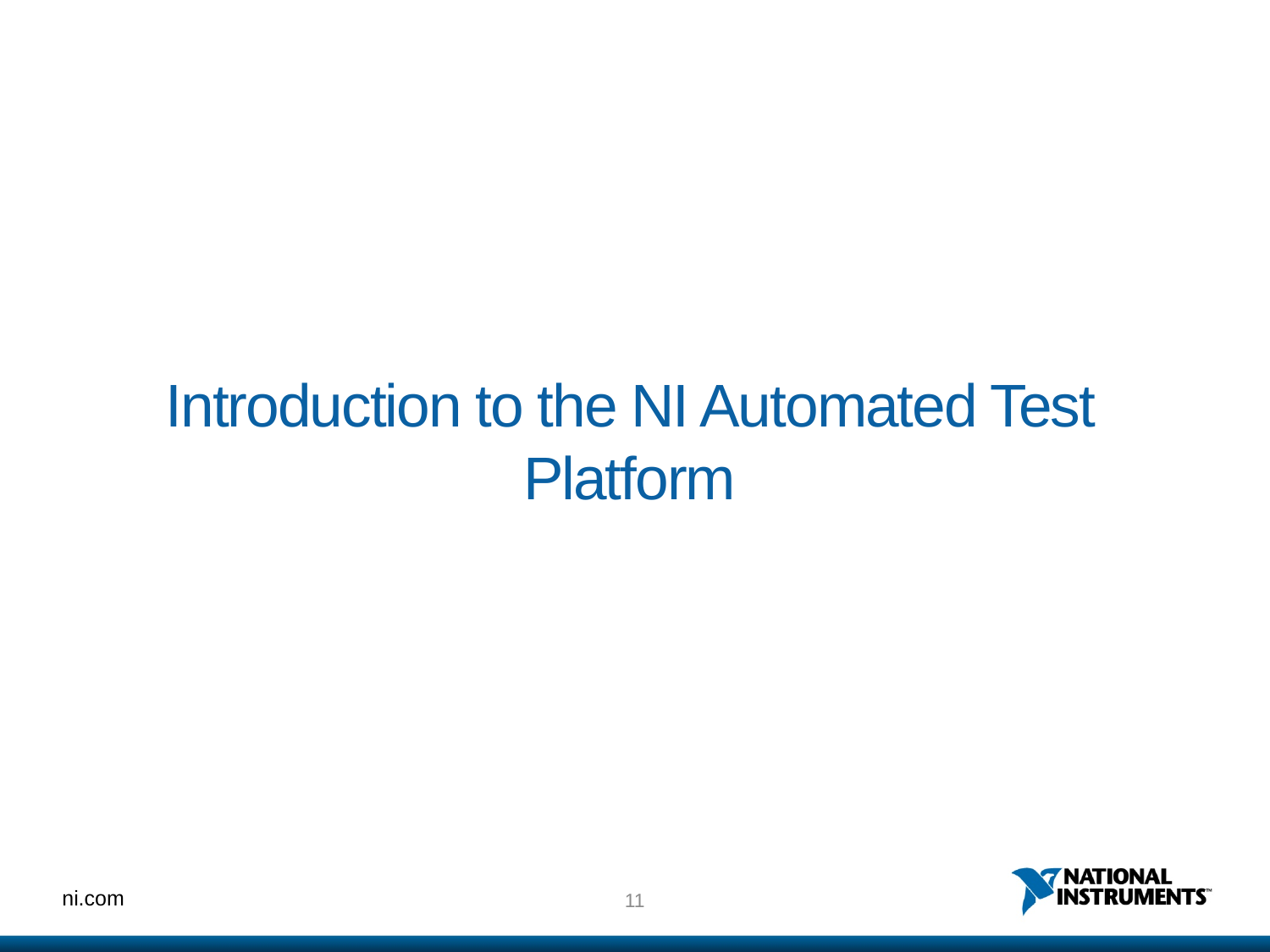

# Introduction to the NI Automated Test Platform